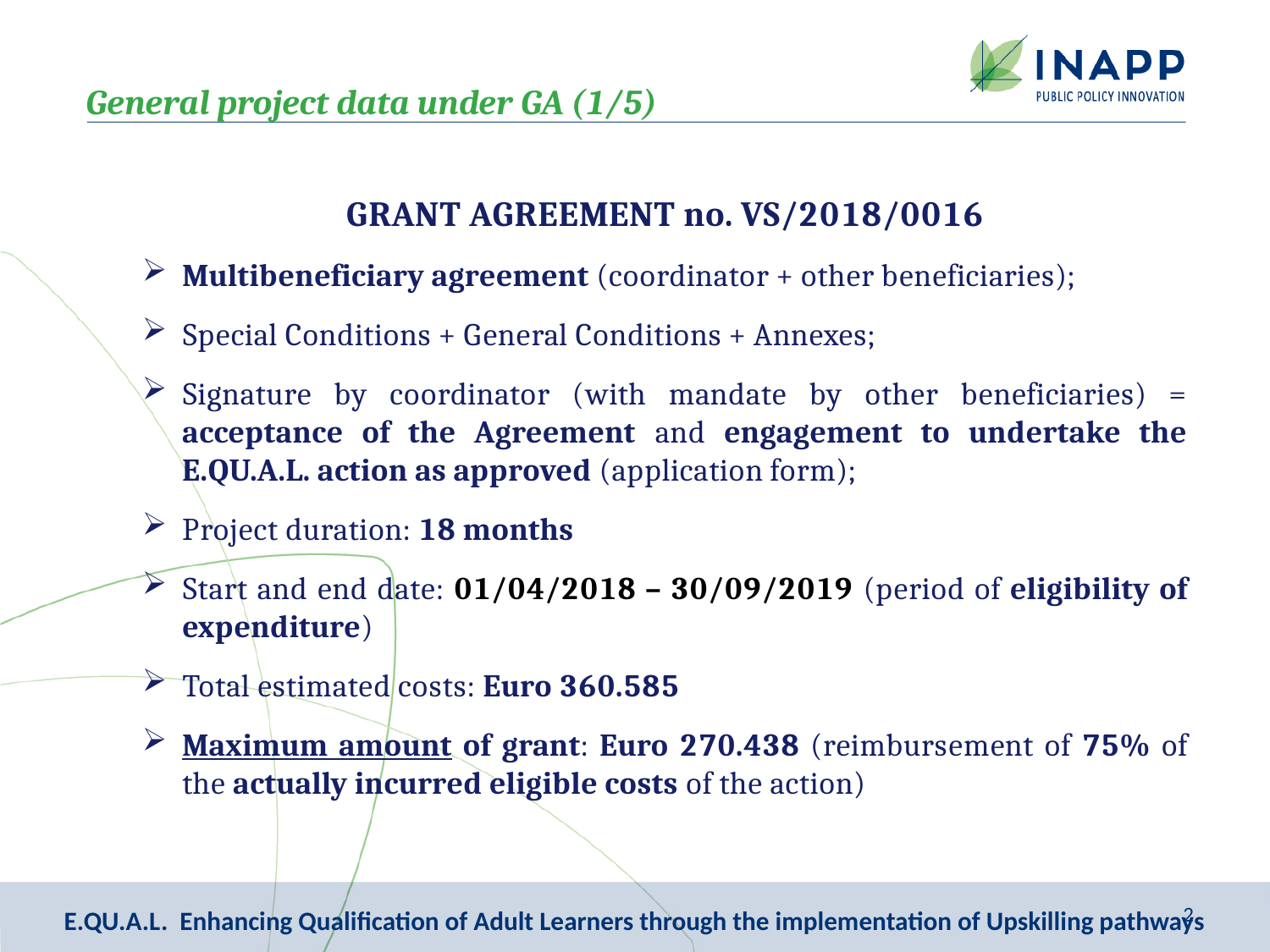

General project data under GA (1/5)
GRANT AGREEMENT no. VS/2018/0016
Multibeneficiary agreement (coordinator + other beneficiaries);
Special Conditions + General Conditions + Annexes;
Signature by coordinator (with mandate by other beneficiaries) = acceptance of the Agreement and engagement to undertake the E.QU.A.L. action as approved (application form);
Project duration: 18 months
Start and end date: 01/04/2018 – 30/09/2019 (period of eligibility of expenditure)
Total estimated costs: Euro 360.585
Maximum amount of grant: Euro 270.438 (reimbursement of 75% of the actually incurred eligible costs of the action)

2
E.QU.A.L.  Enhancing Qualification of Adult Learners through the implementation of Upskilling pathways